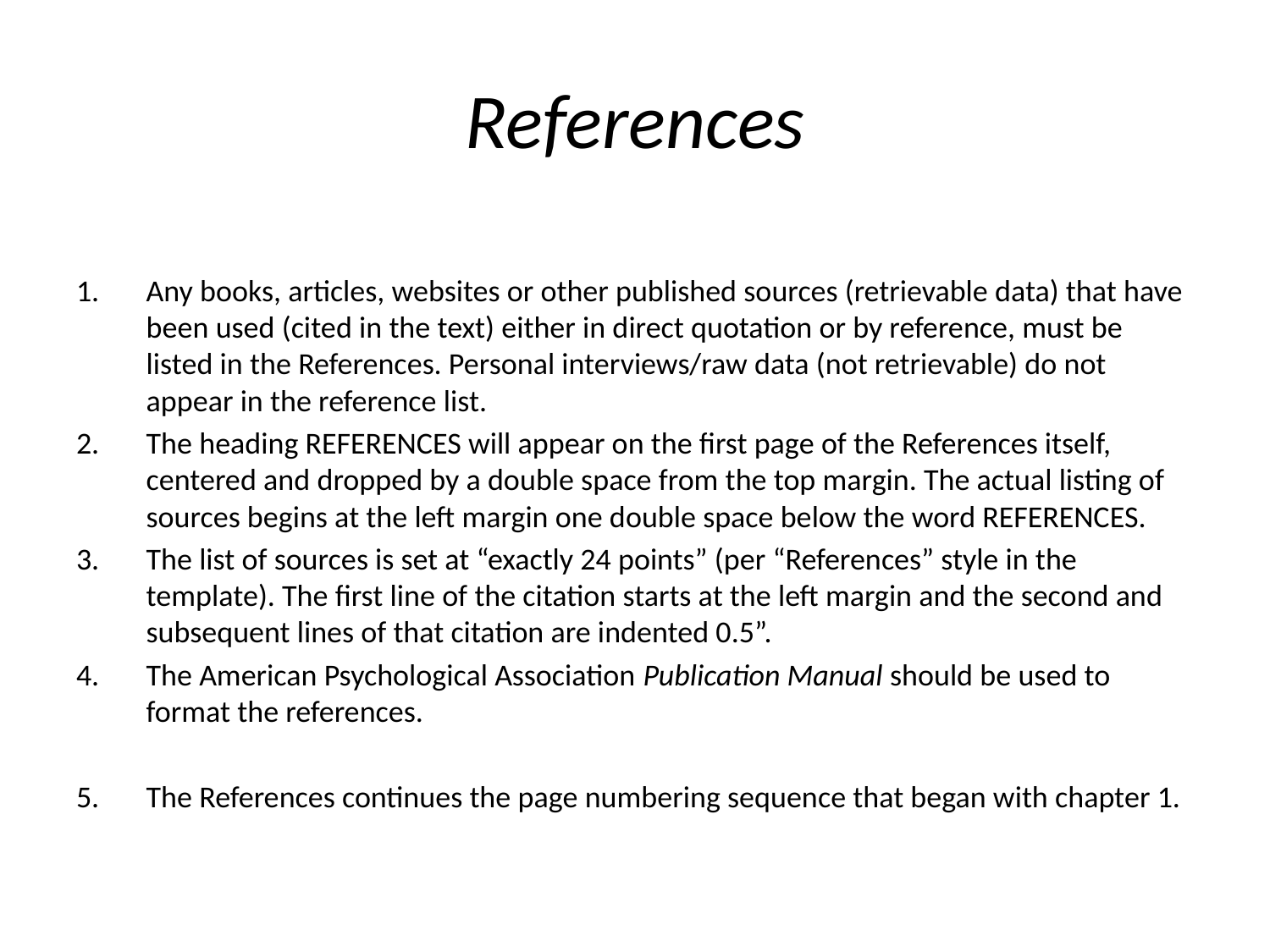

# References

Any books, articles, websites or other published sources (retrievable data) that have been used (cited in the text) either in direct quotation or by reference, must be listed in the References. Personal interviews/raw data (not retrievable) do not appear in the reference list.
The heading REFERENCES will appear on the first page of the References itself, centered and dropped by a double space from the top margin. The actual listing of sources begins at the left margin one double space below the word REFERENCES.
The list of sources is set at “exactly 24 points” (per “References” style in the template). The first line of the citation starts at the left margin and the second and subsequent lines of that citation are indented 0.5”.
The American Psychological Association Publication Manual should be used to format the references.

The References continues the page numbering sequence that began with chapter 1.